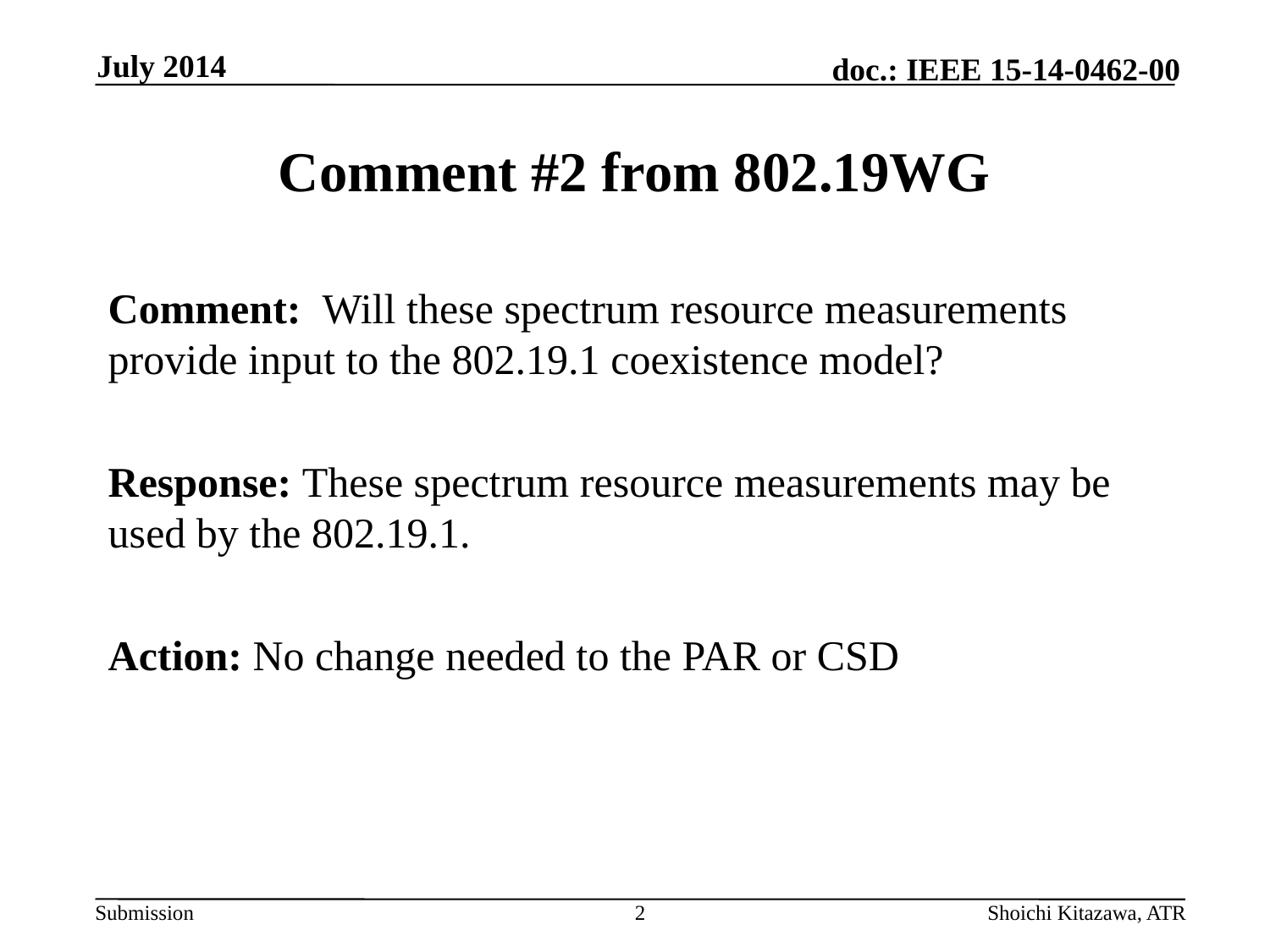

July 2014
# Comment #2 from 802.19WG
Comment:  Will these spectrum resource measurements provide input to the 802.19.1 coexistence model?

Response: These spectrum resource measurements may be used by the 802.19.1.

Action: No change needed to the PAR or CSD

2
Shoichi Kitazawa, ATR